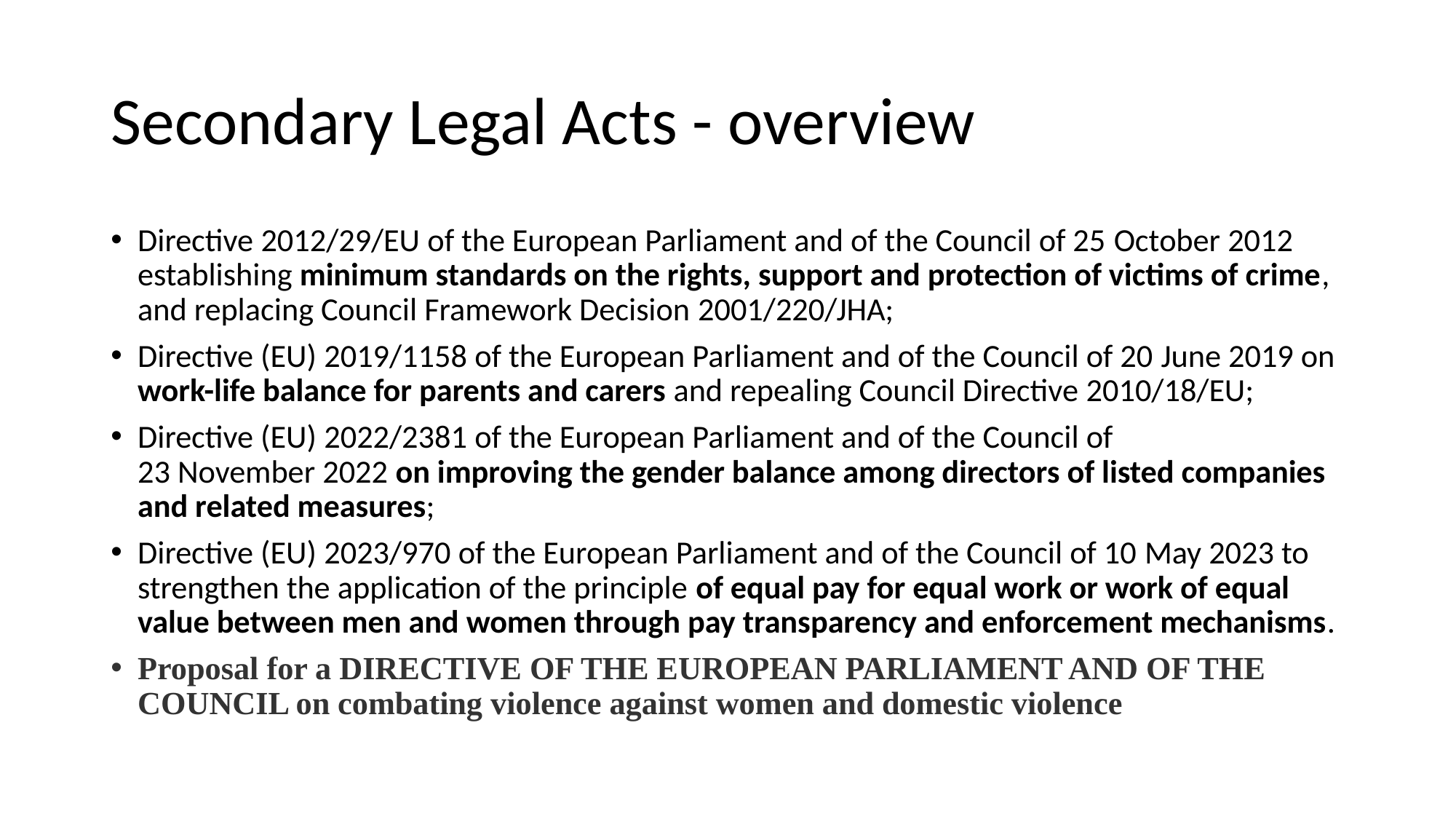

# Secondary Legal Acts - overview
Directive 2012/29/EU of the European Parliament and of the Council of 25 October 2012 establishing minimum standards on the rights, support and protection of victims of crime, and replacing Council Framework Decision 2001/220/JHA;
Directive (EU) 2019/1158 of the European Parliament and of the Council of 20 June 2019 on work-life balance for parents and carers and repealing Council Directive 2010/18/EU;
Directive (EU) 2022/2381 of the European Parliament and of the Council of 23 November 2022 on improving the gender balance among directors of listed companies and related measures;
Directive (EU) 2023/970 of the European Parliament and of the Council of 10 May 2023 to strengthen the application of the principle of equal pay for equal work or work of equal value between men and women through pay transparency and enforcement mechanisms.
Proposal for a DIRECTIVE OF THE EUROPEAN PARLIAMENT AND OF THE COUNCIL on combating violence against women and domestic violence